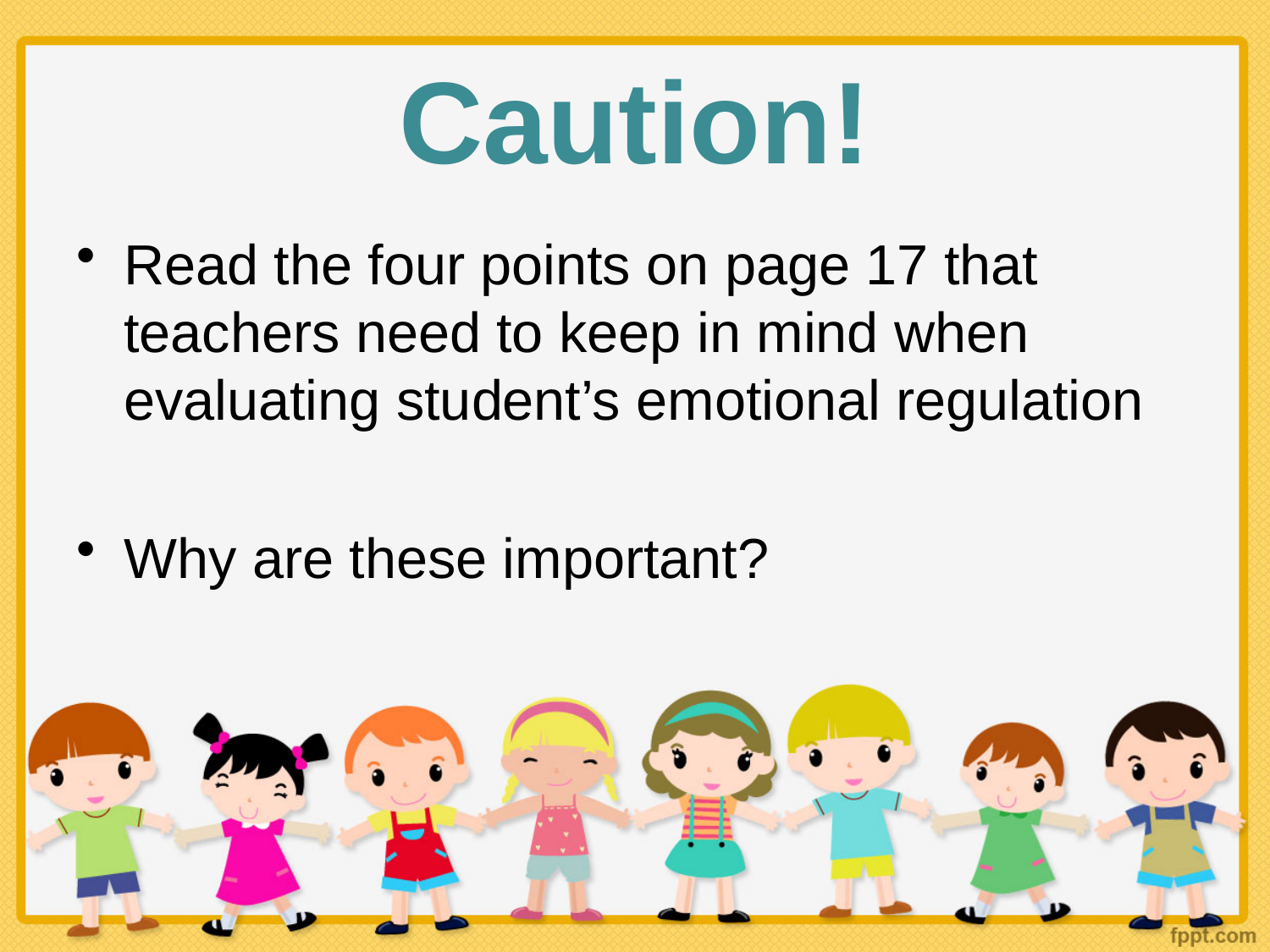

# Caution!
Read the four points on page 17 that teachers need to keep in mind when evaluating student’s emotional regulation

Why are these important?